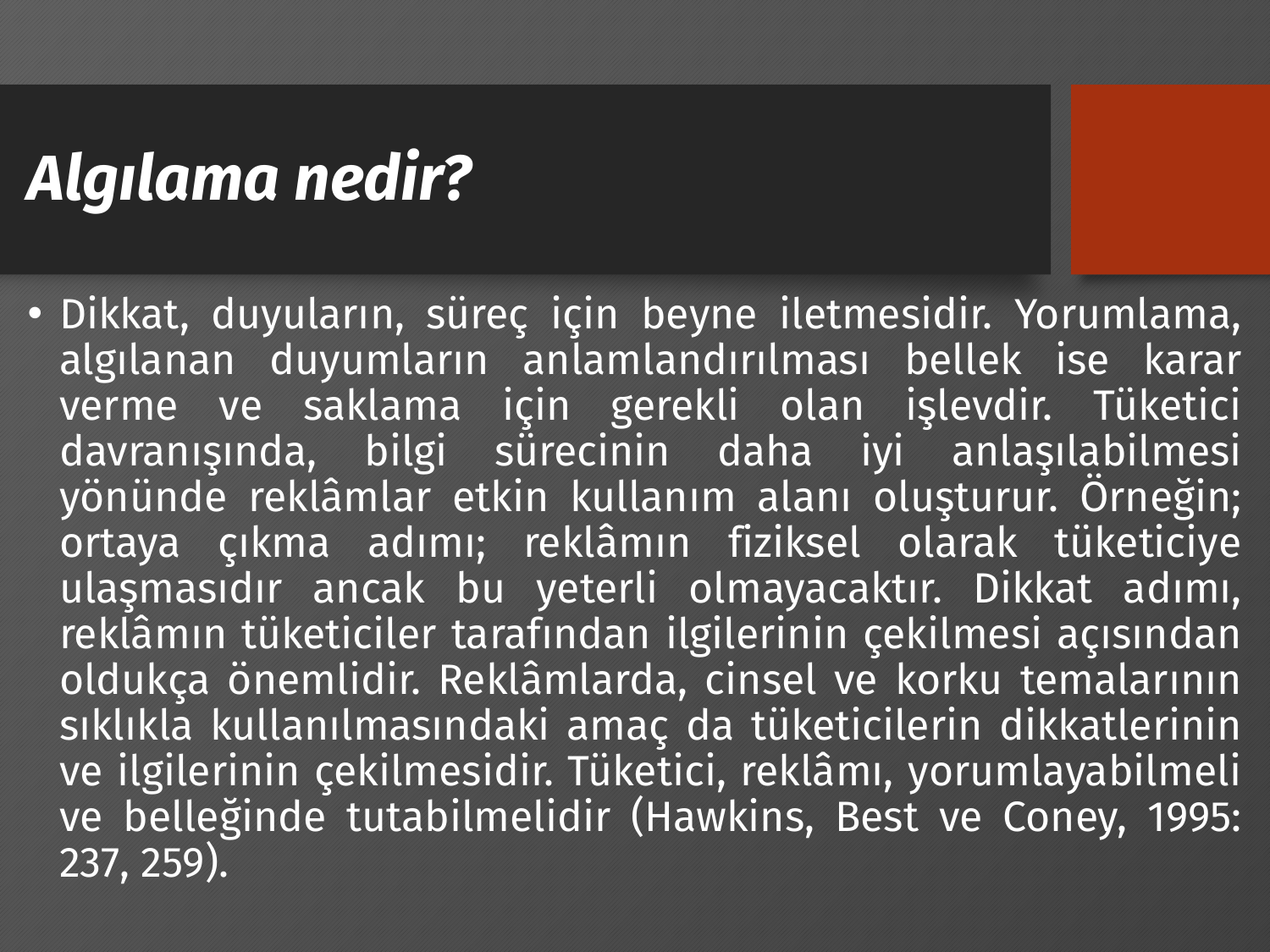

# Algılama nedir?
Dikkat, duyuların, süreç için beyne iletmesidir. Yorumlama, algılanan duyumların anlamlandırılması bellek ise karar verme ve saklama için gerekli olan işlevdir. Tüketici davranışında, bilgi sürecinin daha iyi anlaşılabilmesi yönünde reklâmlar etkin kullanım alanı oluşturur. Örneğin; ortaya çıkma adımı; reklâmın fiziksel olarak tüketiciye ulaşmasıdır ancak bu yeterli olmayacaktır. Dikkat adımı, reklâmın tüketiciler tarafından ilgilerinin çekilmesi açısından oldukça önemlidir. Reklâmlarda, cinsel ve korku temalarının sıklıkla kullanılmasındaki amaç da tüketicilerin dikkatlerinin ve ilgilerinin çekilmesidir. Tüketici, reklâmı, yorumlayabilmeli ve belleğinde tutabilmelidir (Hawkins, Best ve Coney, 1995: 237, 259).